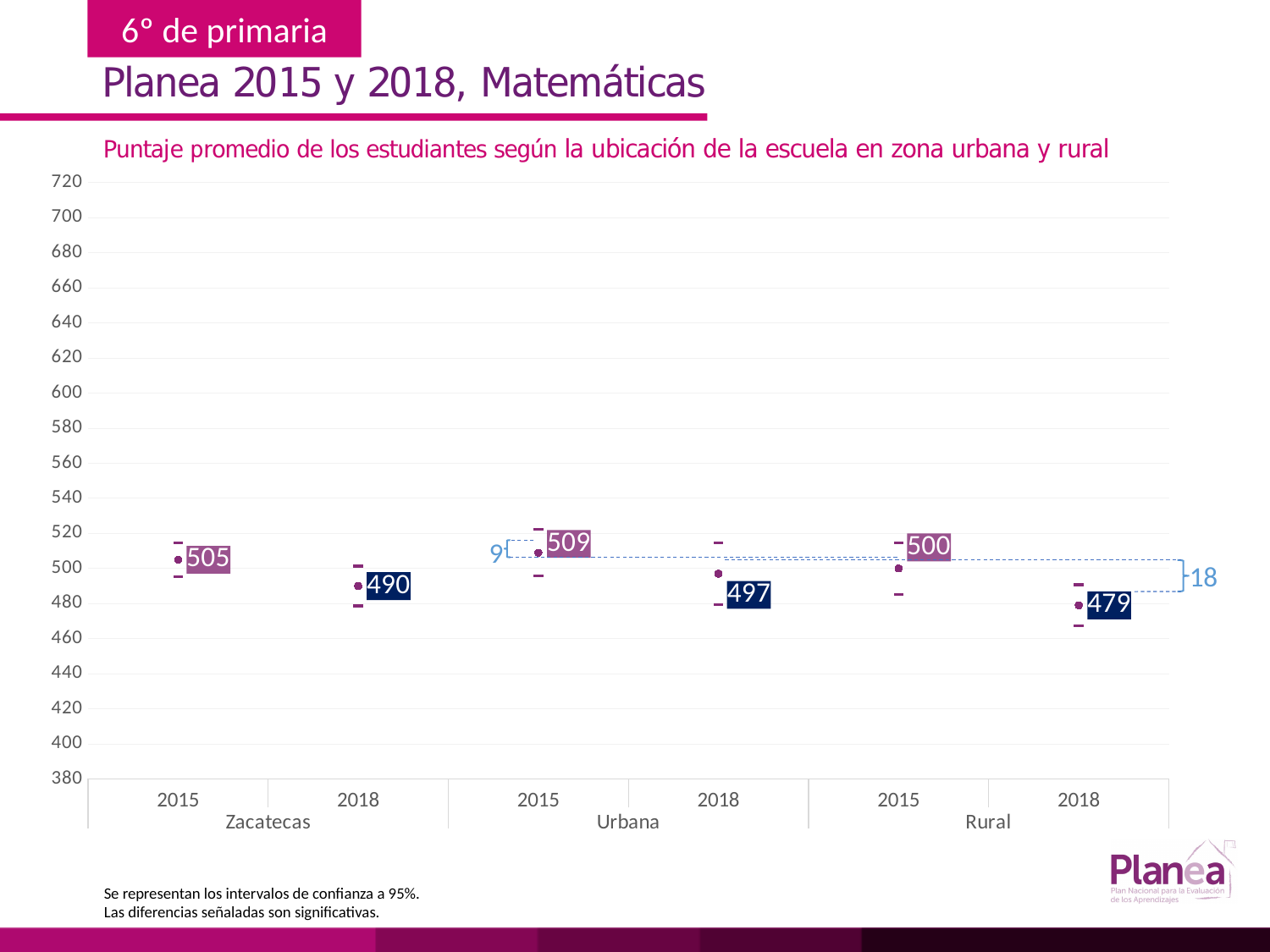

Planea 2015 y 2018, Matemáticas

Puntaje promedio de los estudiantes según la ubicación de la escuela en zona urbana y rural

### Chart

| Category |  |  |  |
|---|---|---|---|
| 2015 | 495.249 | 514.751 | 505.0 |
| 2018 | 478.657 | 501.343 | 490.0 |
| 2015 | 495.866 | 522.134 | 509.0 |
| 2018 | 479.488 | 514.512 | 497.0 |
| 2015 | 485.274 | 514.726 | 500.0 |
| 2018 | 467.259 | 490.741 | 479.0 |
9

18

Se representan los intervalos de confianza a 95%.
Las diferencias señaladas son significativas.